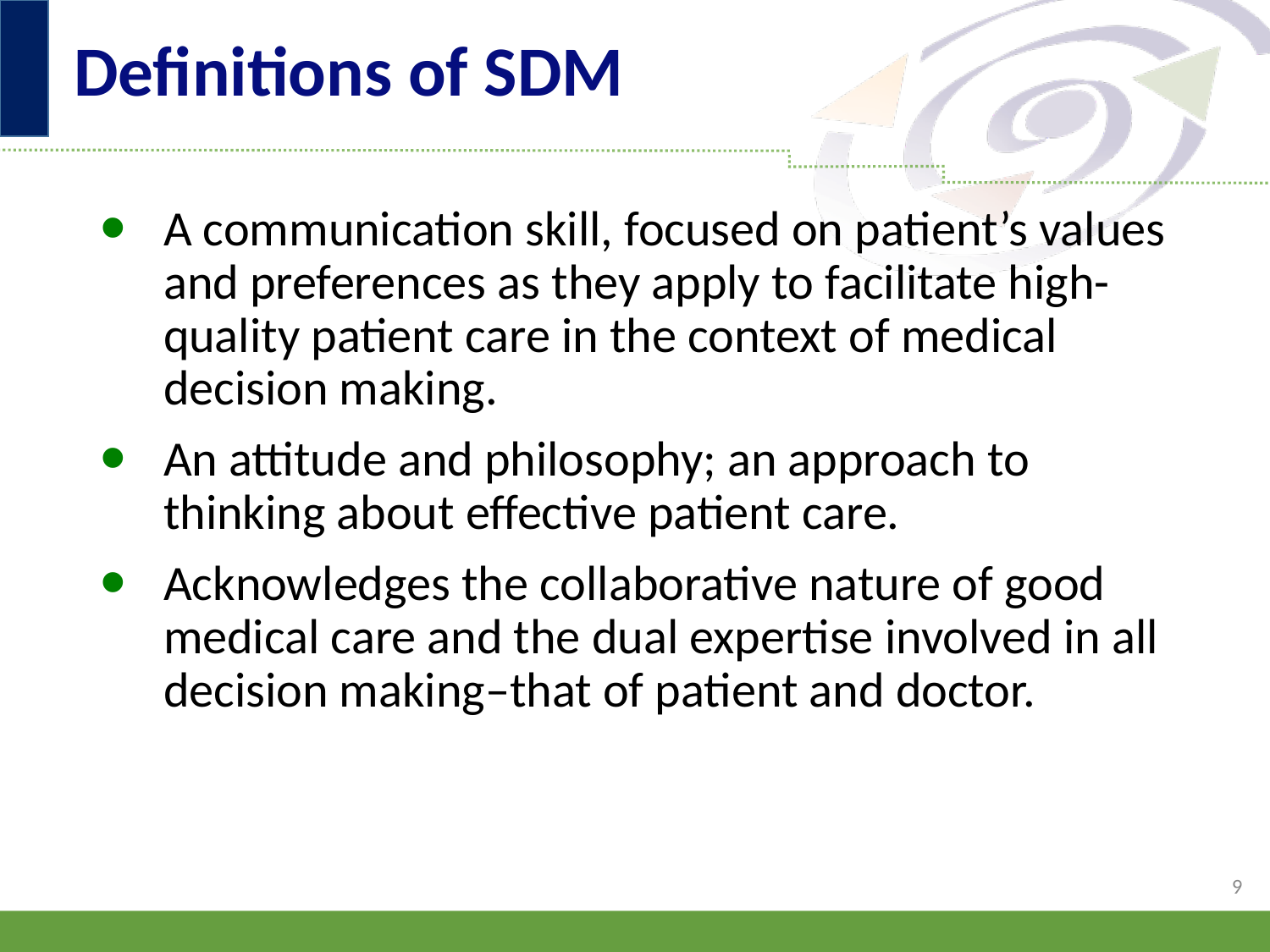

# Definitions of SDM
A communication skill, focused on patient’s values and preferences as they apply to facilitate high-quality patient care in the context of medical decision making.
An attitude and philosophy; an approach to thinking about effective patient care.
Acknowledges the collaborative nature of good medical care and the dual expertise involved in all decision making–that of patient and doctor.
9